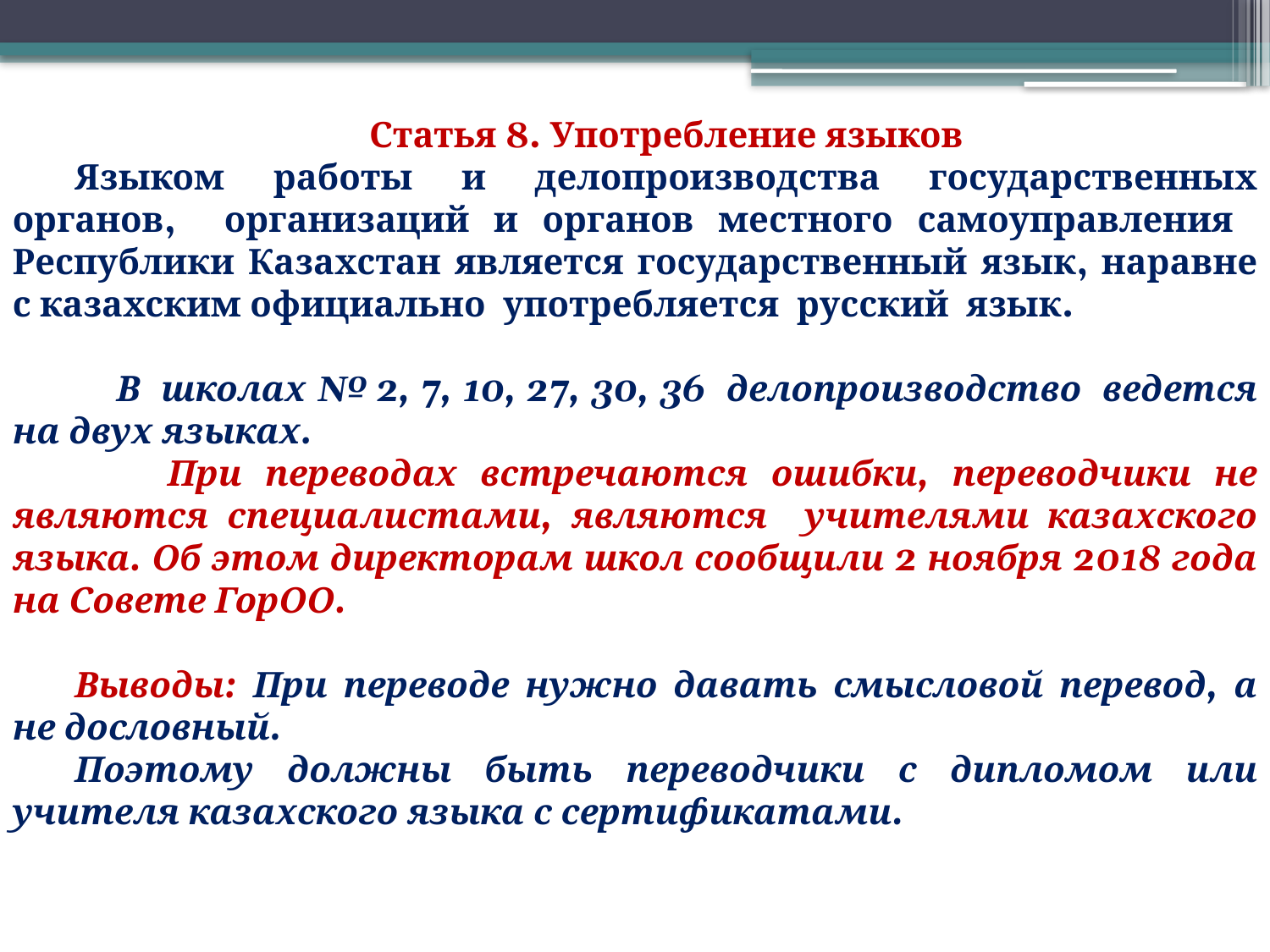

Статья 8. Употребление языков
Языком работы и делопроизводства государственных органов,  организаций и органов местного самоуправления  Республики Казахстан является государственный язык, наравне с казахским официально  употребляется  русский  язык.

    В  школах № 2, 7, 10, 27, 30, 36  делопроизводство  ведется на двух языках.
    При переводах встречаются ошибки, переводчики не являются специалистами, являются  учителями казахского языка. Об этом директорам школ сообщили 2 ноября 2018 года на Совете ГорОО.

Выводы: При переводе нужно давать смысловой перевод, а не дословный.
Поэтому должны быть переводчики с дипломом или учителя казахского языка с сертификатами.